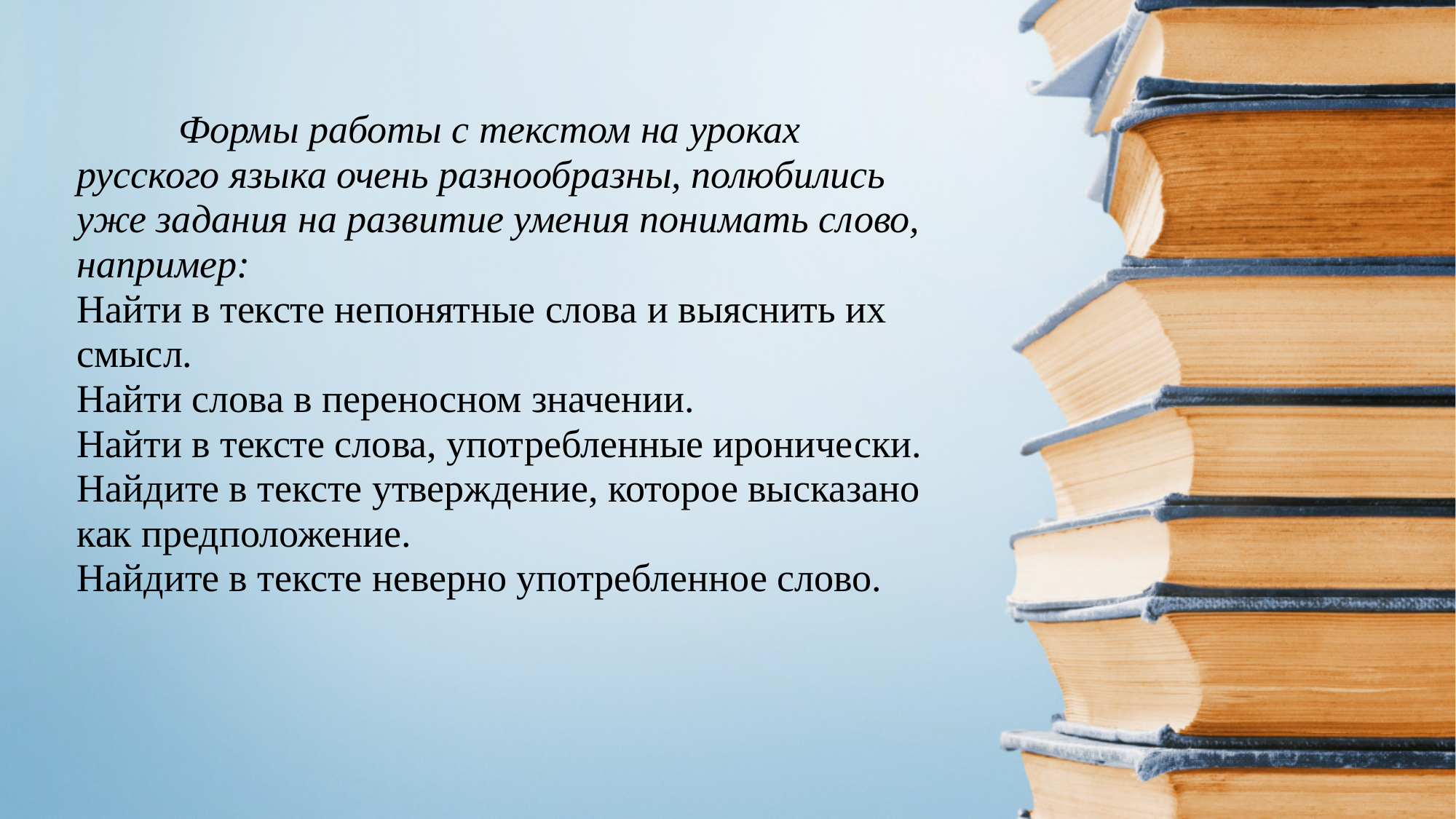

Формы работы с текстом на уроках русского языка очень разнообразны, полюбились уже задания на развитие умения понимать слово, например:
Найти в тексте непонятные слова и выяснить их смысл.
Найти слова в переносном значении.
Найти в тексте слова, употребленные иронически.
Найдите в тексте утверждение, которое высказано как предположение.
Найдите в тексте неверно употребленное слово.